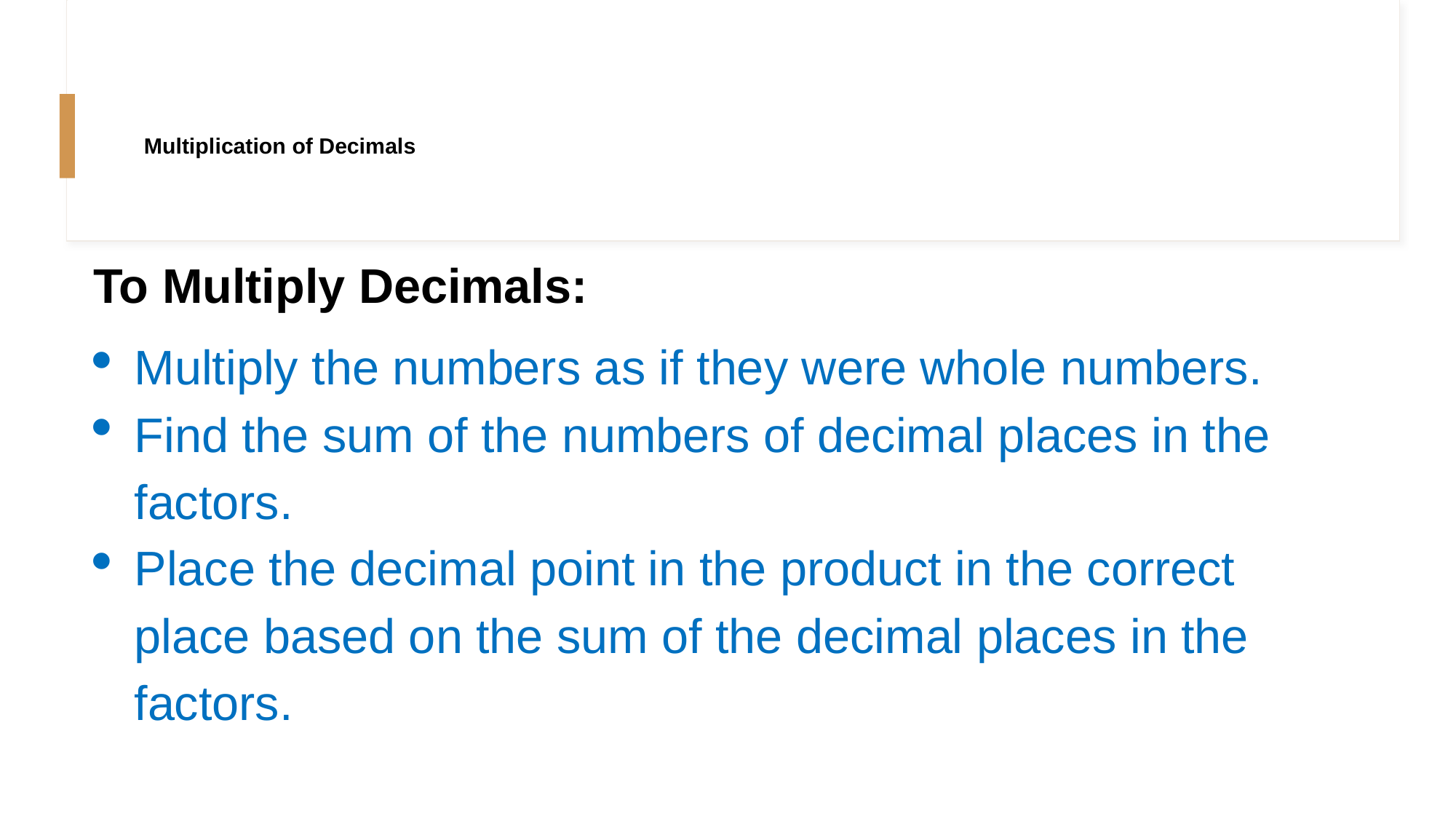

# Multiplication of Decimals
To Multiply Decimals:
Multiply the numbers as if they were whole numbers.
Find the sum of the numbers of decimal places in the factors.
Place the decimal point in the product in the correct place based on the sum of the decimal places in the factors.